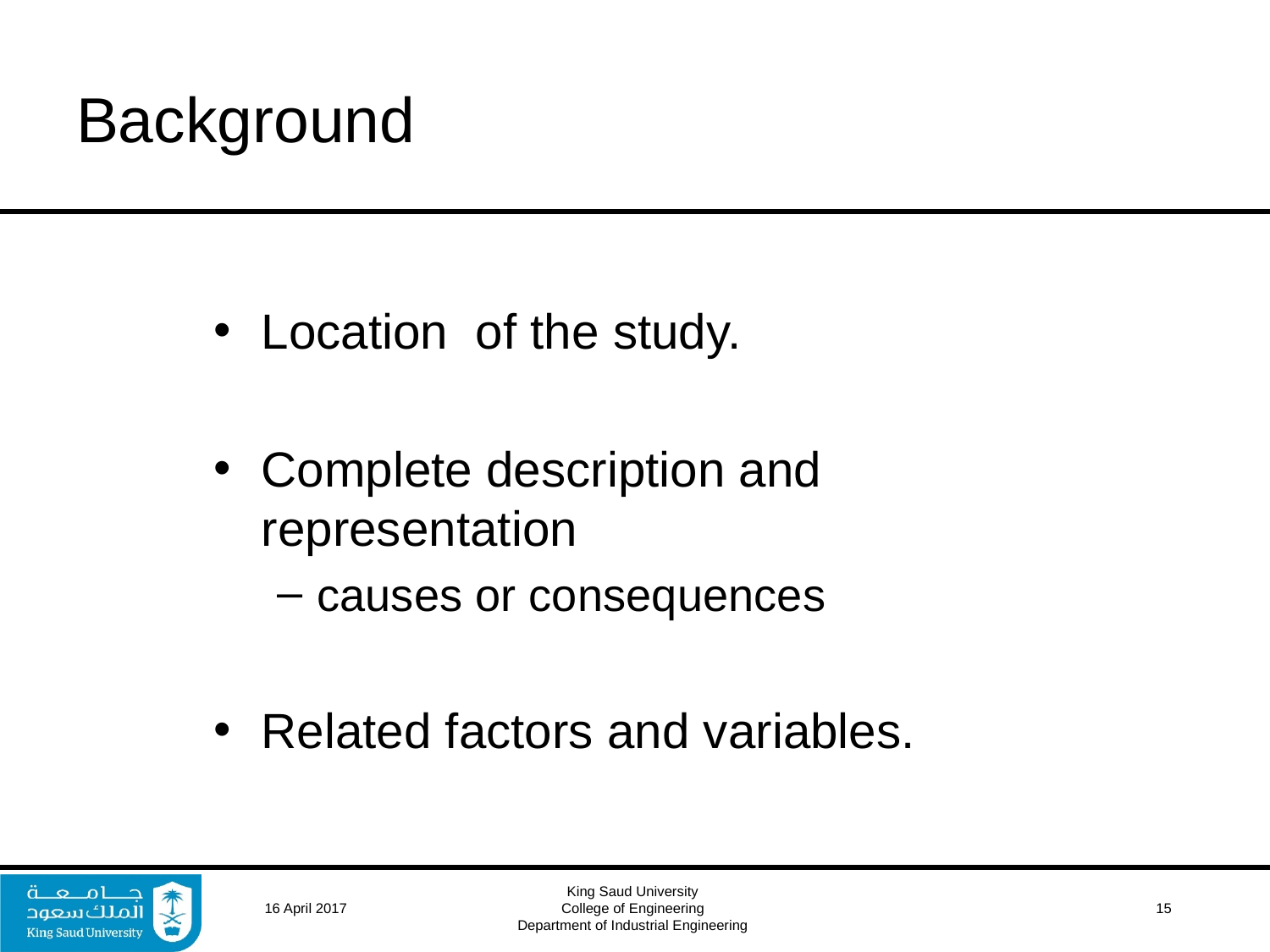

# Background

Location  of the study.

Complete description and representation
causes or consequences

Related factors and variables.
16 April 2017

King Saud University
College of Engineering
Department of Industrial Engineering

                                                          15